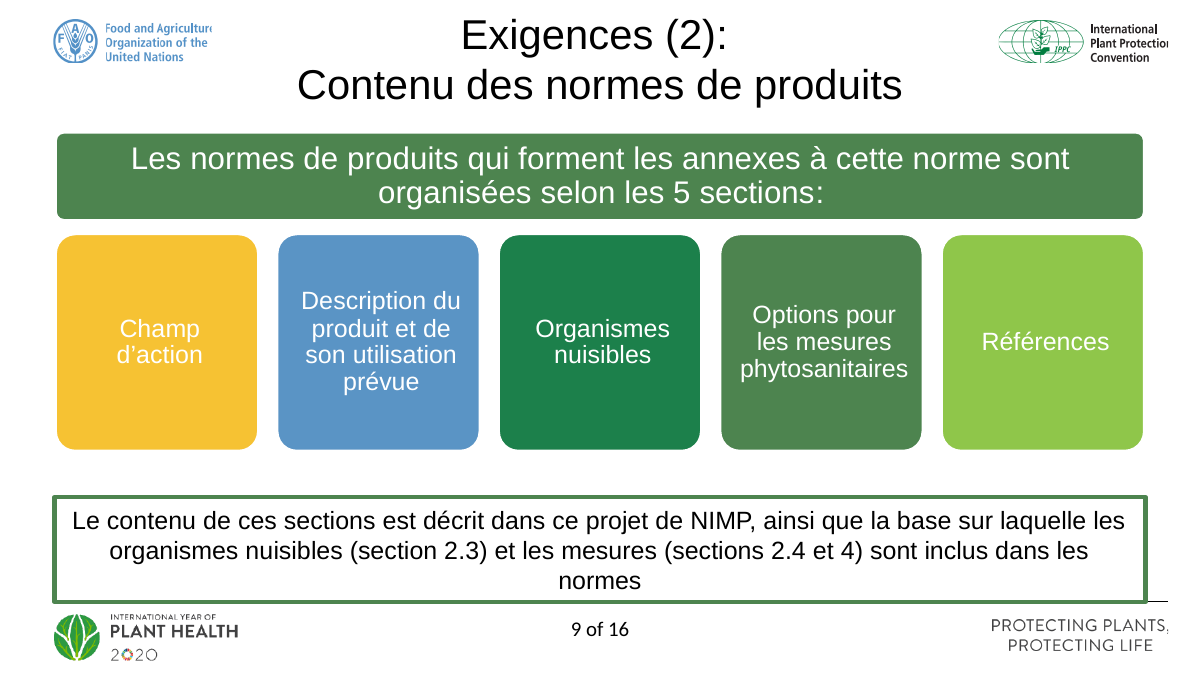

Exigences (2):
Contenu des normes de produits
Les normes de produits qui forment les annexes à cette norme sont organisées selon les 5 sections:
Champ d’action
Description du produit et de son utilisation prévue
Organismes nuisibles
Options pour les mesures phytosanitaires
Références
Le contenu de ces sections est décrit dans ce projet de NIMP, ainsi que la base sur laquelle les organismes nuisibles (section 2.3) et les mesures (sections 2.4 et 4) sont inclus dans les normes
9 of 16